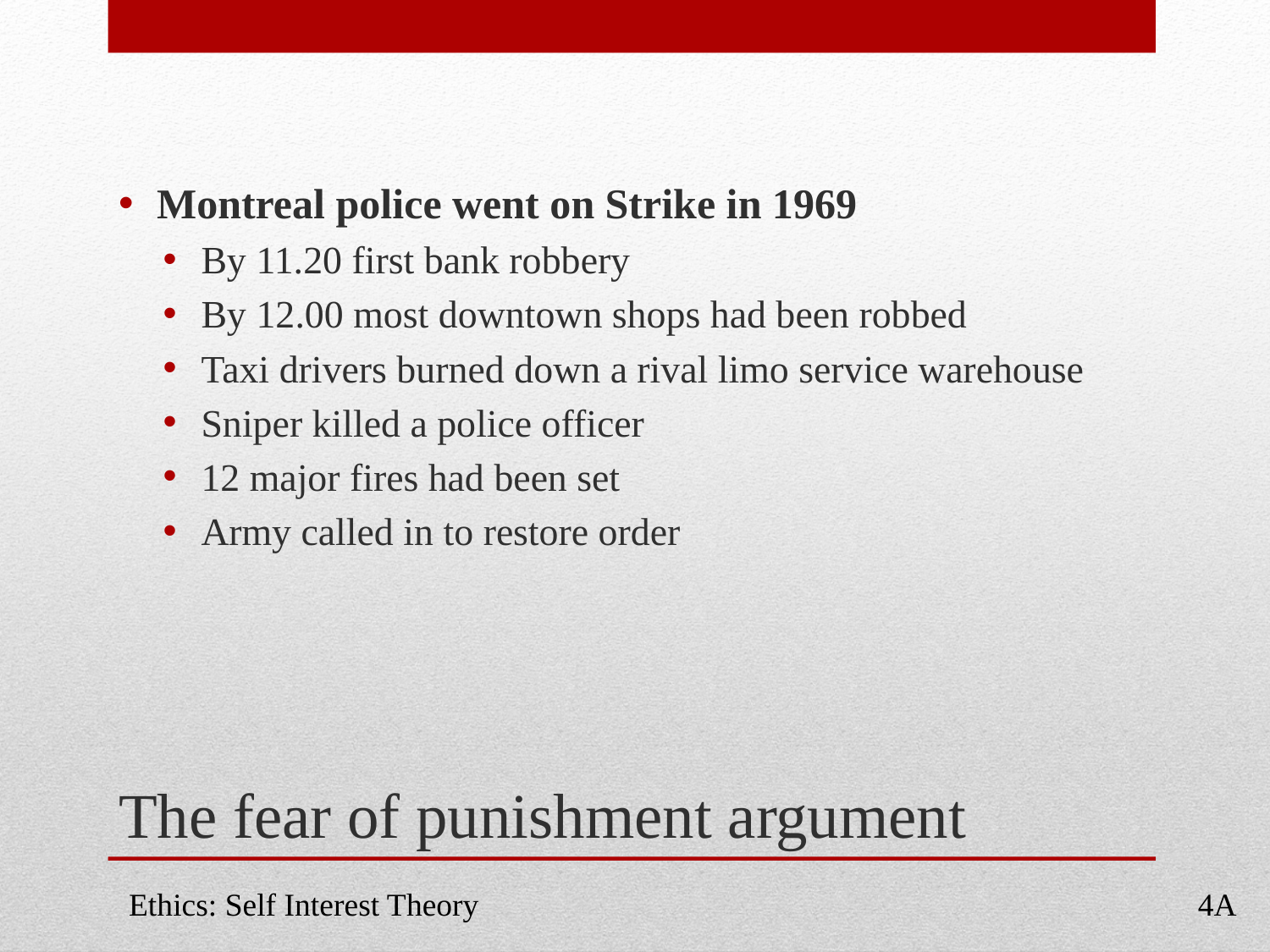

Montreal police went on Strike in 1969
By 11.20 first bank robbery
By 12.00 most downtown shops had been robbed
Taxi drivers burned down a rival limo service warehouse
Sniper killed a police officer
12 major fires had been set
Army called in to restore order
# The fear of punishment argument